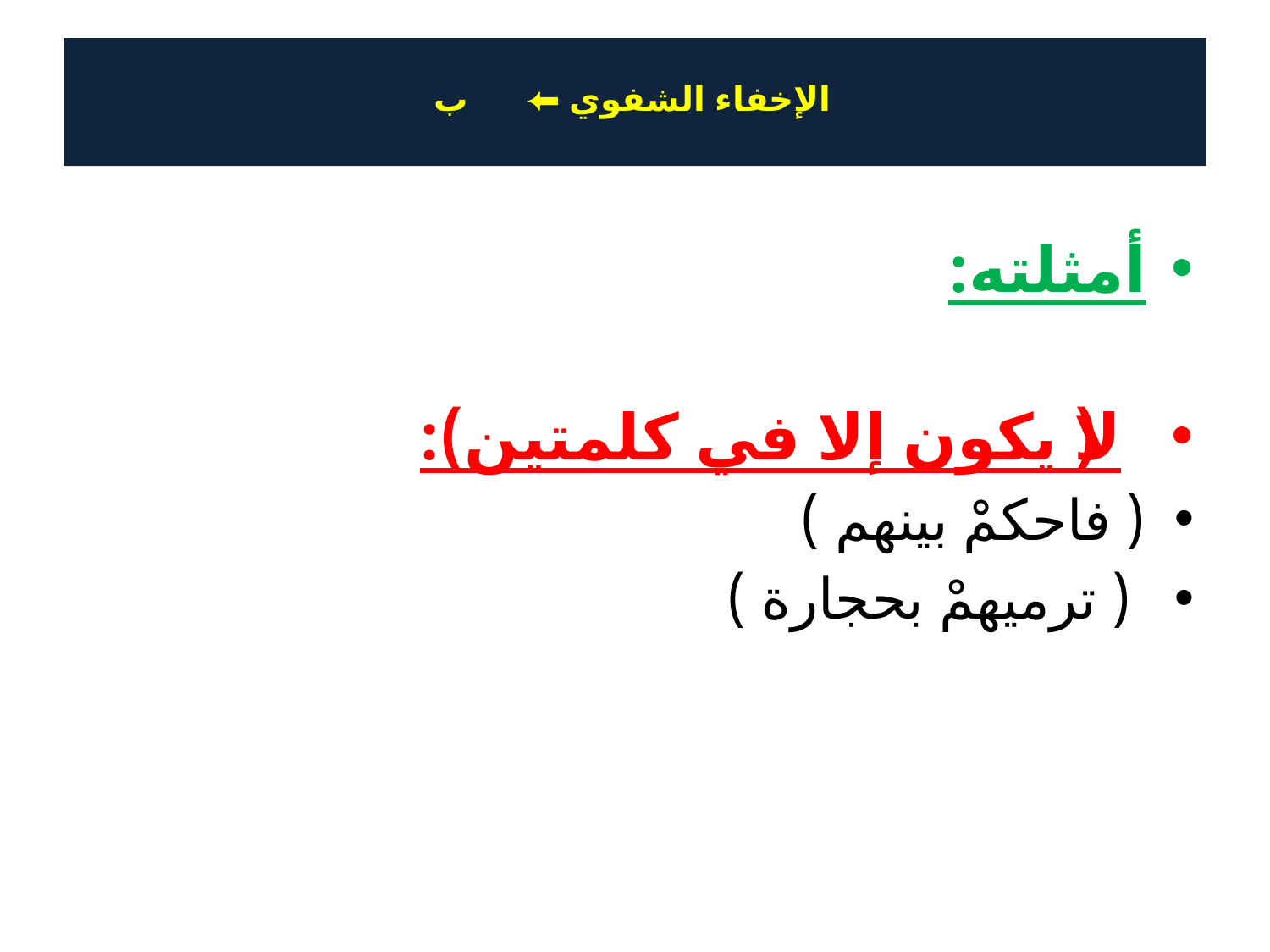

# الإخفاء الشفوي ⬅      ب
أمثلته:

(لا يكون إلا في كلمتين):
( فاحكمْ بينهم )
 ( ترميهمْ بحجارة )